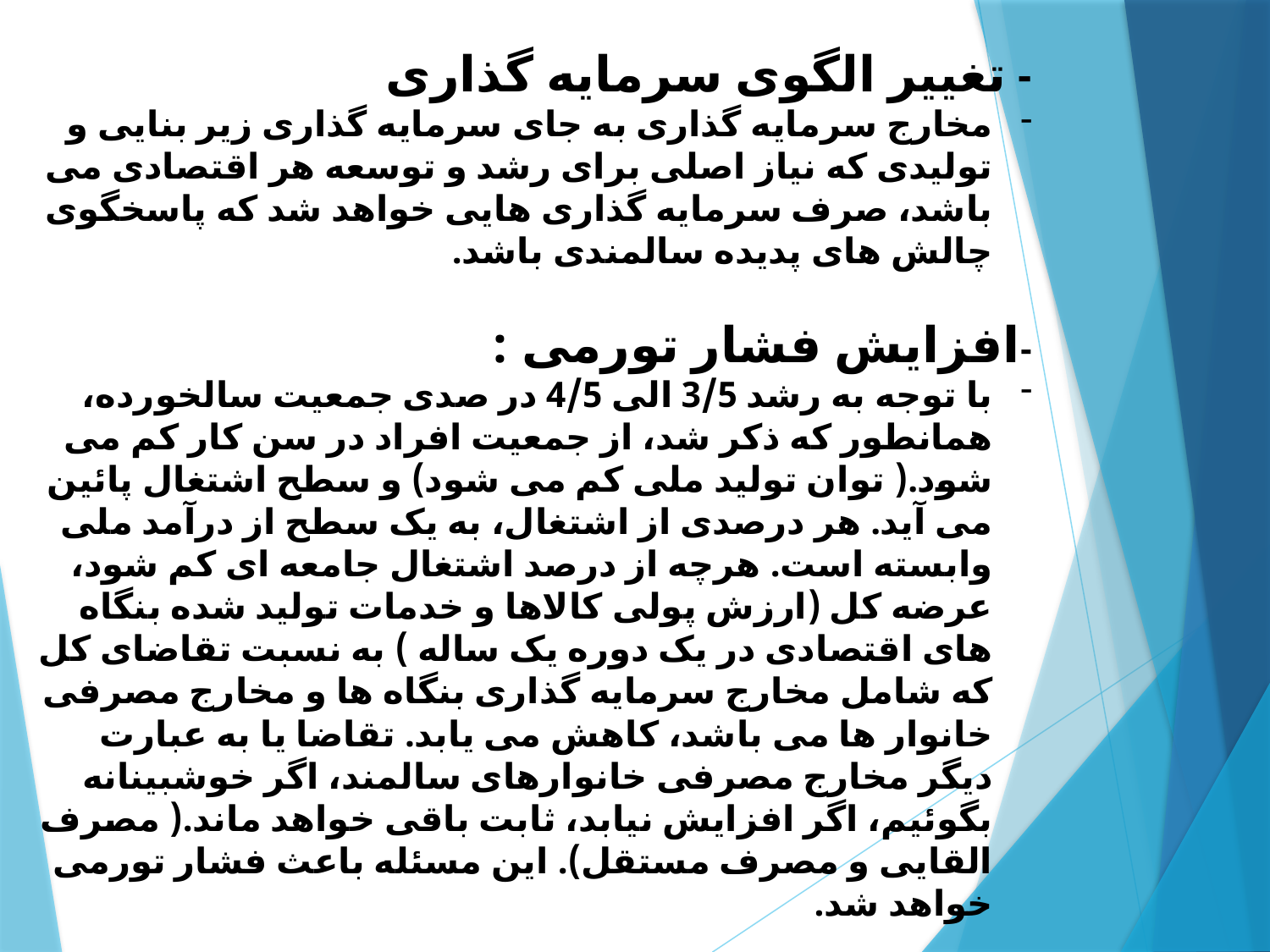

- تغییر الگوی سرمایه گذاری
مخارج سرمایه گذاری به جای سرمایه گذاری زیر بنایی و تولیدی که نیاز اصلی برای رشد و توسعه هر اقتصادی می باشد، صرف سرمایه گذاری هایی خواهد شد که پاسخگوی چالش های پدیده سالمندی باشد.

-افزایش فشار تورمی :
با توجه به رشد 3/5 الی 4/5 در صدی جمعیت سالخورده، همانطور که ذکر شد، از جمعیت افراد در سن کار کم می شود.( توان تولید ملی کم می شود) و سطح اشتغال پائین می آید. هر درصدی از اشتغال، به یک سطح از درآمد ملی وابسته است. هرچه از درصد اشتغال جامعه ای کم شود، عرضه کل (ارزش پولی کالاها و خدمات تولید شده بنگاه های اقتصادی در یک دوره یک ساله ) به نسبت تقاضای کل که شامل مخارج سرمایه گذاری بنگاه ها و مخارج مصرفی خانوار ها می باشد، کاهش می یابد. تقاضا یا به عبارت دیگر مخارج مصرفی خانوارهای سالمند، اگر خوشبینانه بگوئیم، اگر افزایش نیابد، ثابت باقی خواهد ماند.( مصرف القایی و مصرف مستقل). این مسئله باعث فشار تورمی خواهد شد.